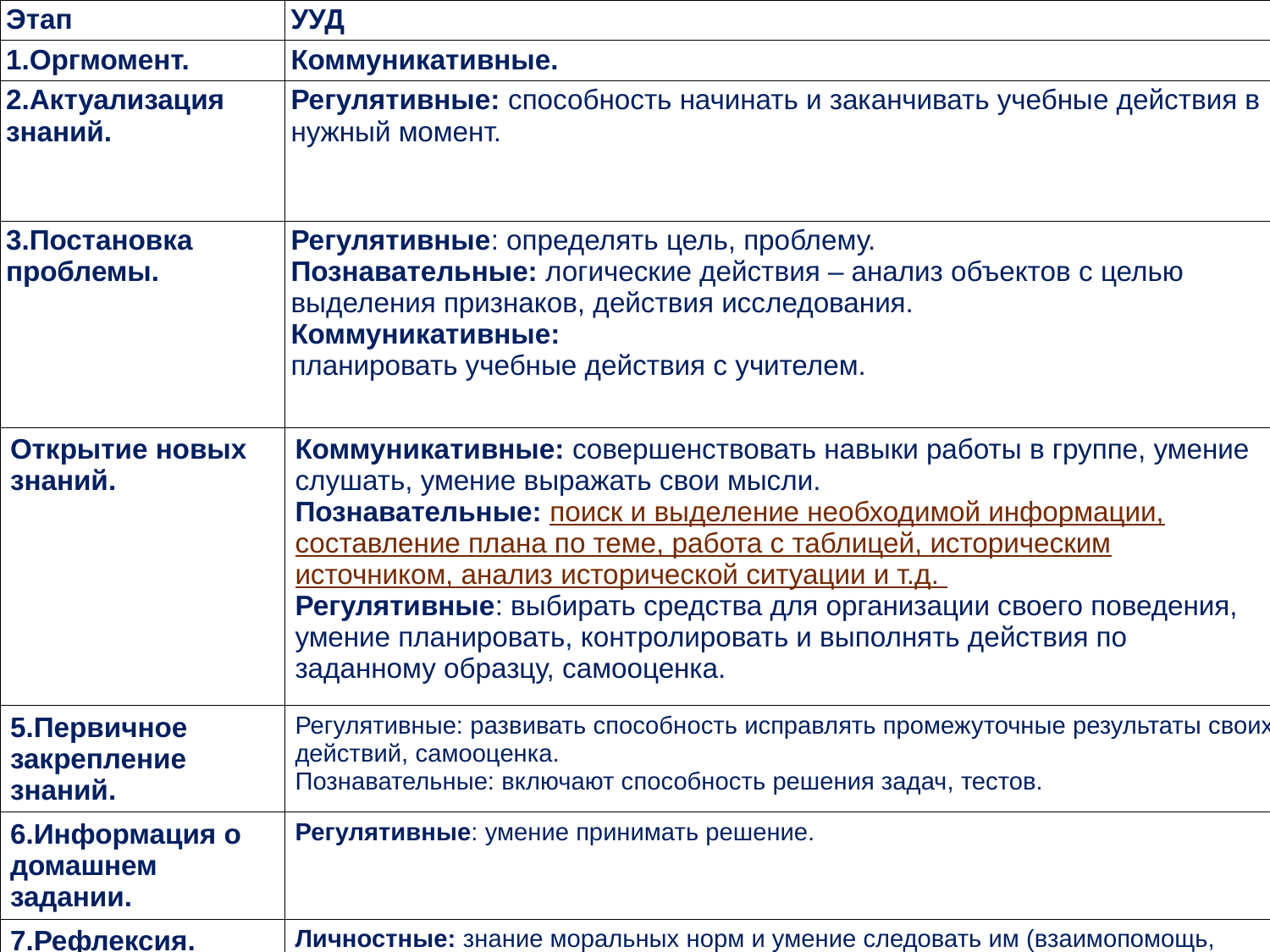

| Этап | УУД |
| --- | --- |
| 1.Оргмомент. | Коммуникативные. |
| 2.Актуализация знаний. | Регулятивные: способность начинать и заканчивать учебные действия в нужный момент. |
| 3.Постановка проблемы. | Регулятивные: определять цель, проблему. Познавательные: логические действия – анализ объектов с целью выделения признаков, действия исследования. Коммуникативные: планировать учебные действия с учителем. |
| Открытие новых знаний. | Коммуникативные: совершенствовать навыки работы в группе, умение слушать, умение выражать свои мысли. Познавательные: поиск и выделение необходимой информации, составление плана по теме, работа с таблицей, историческим источником, анализ исторической ситуации и т.д. Регулятивные: выбирать средства для организации своего поведения, умение планировать, контролировать и выполнять действия по заданному образцу, самооценка. |
| 5.Первичное закрепление знаний. | Регулятивные: развивать способность исправлять промежуточные результаты своих действий, самооценка. Познавательные: включают способность решения задач, тестов. |
| 6.Информация о домашнем задании. | Регулятивные: умение принимать решение. |
| 7.Рефлексия. | Личностные: знание моральных норм и умение следовать им (взаимопомощь, правдивость, ответственность). |